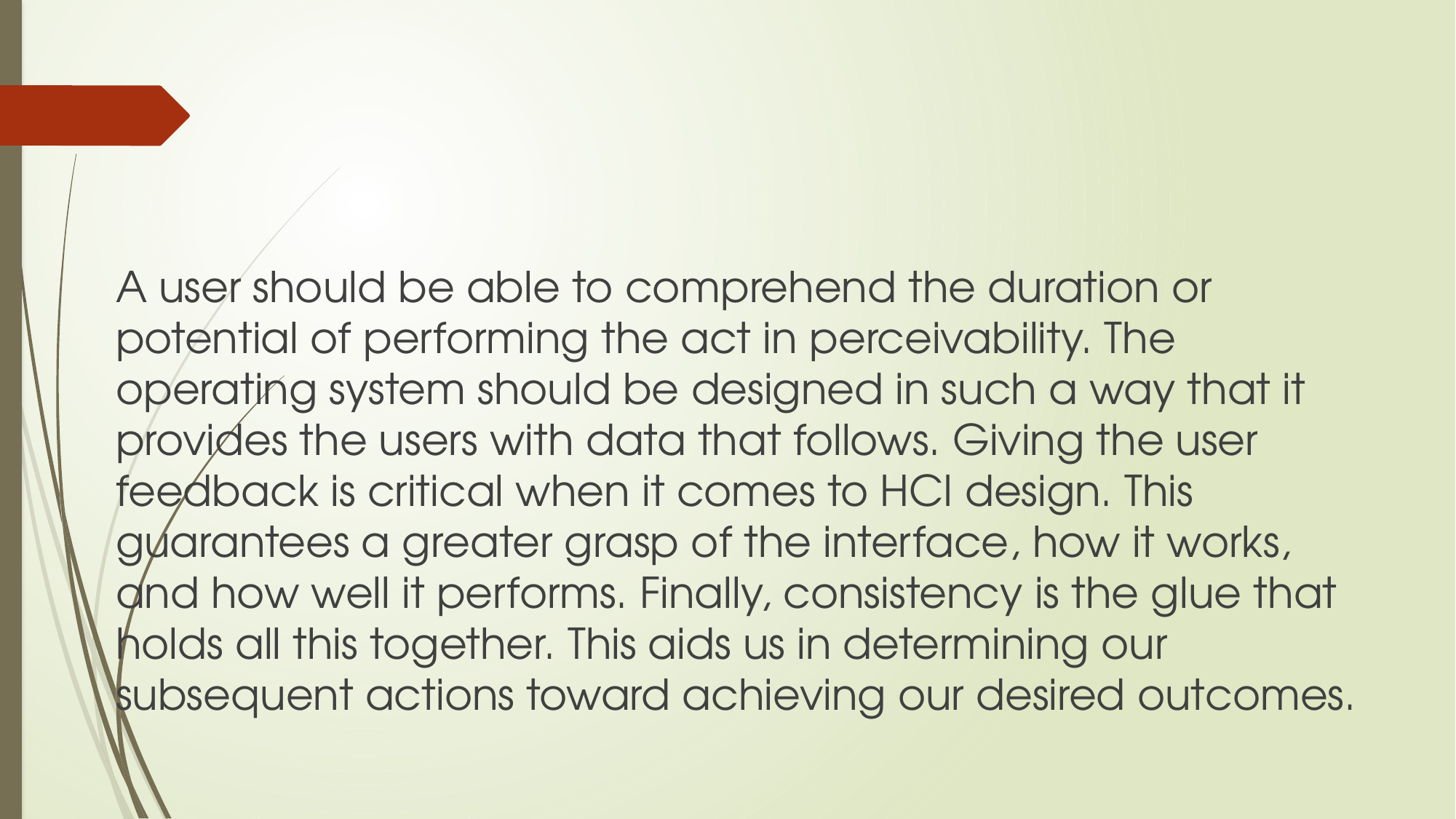

#
A user should be able to comprehend the duration or potential of performing the act in perceivability. The operating system should be designed in such a way that it provides the users with data that follows. Giving the user feedback is critical when it comes to HCI design. This guarantees a greater grasp of the interface, how it works, and how well it performs. Finally, consistency is the glue that holds all this together. This aids us in determining our subsequent actions toward achieving our desired outcomes.